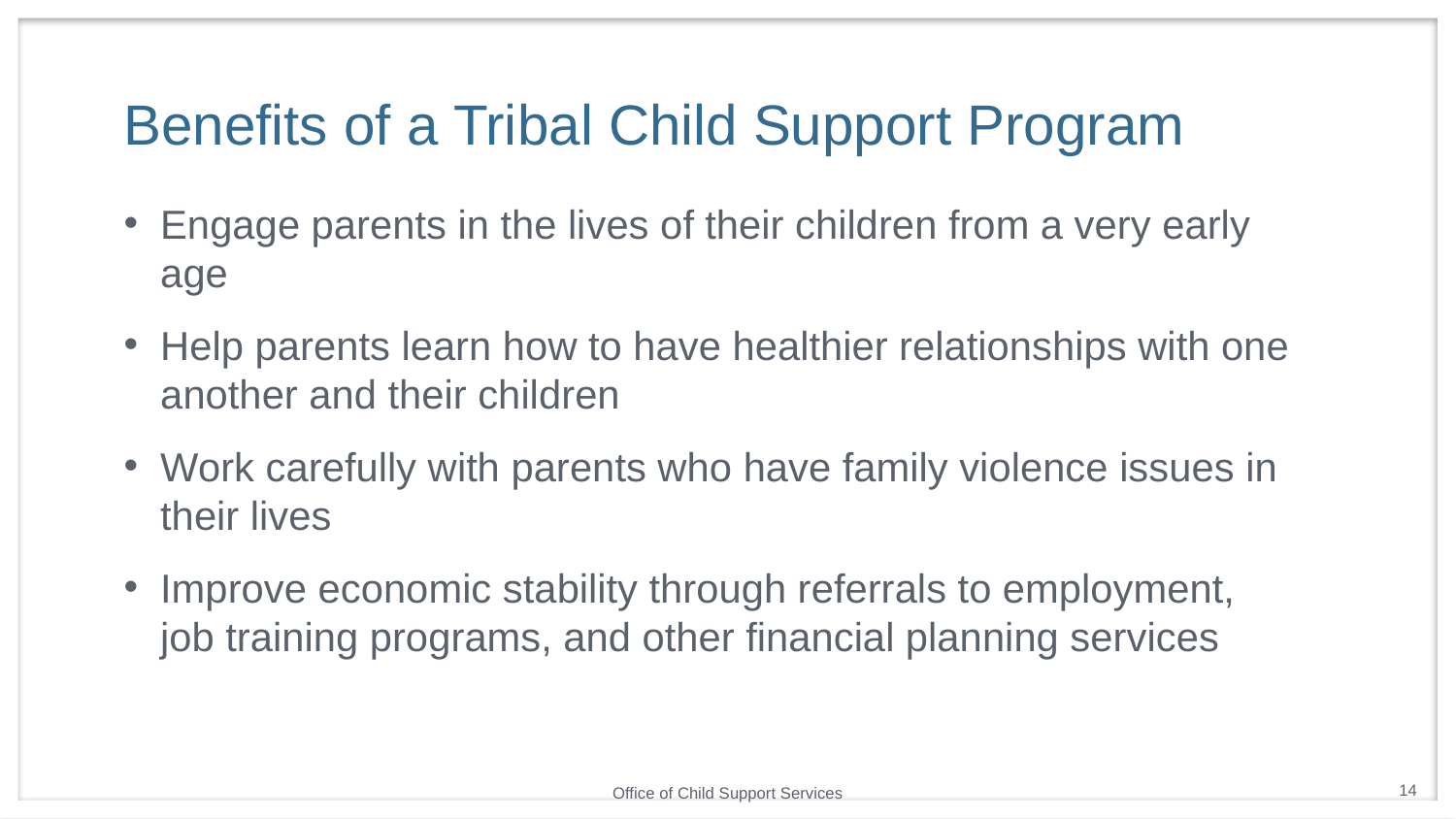

# Benefits of a Tribal Child Support Program
Engage parents in the lives of their children from a very early age
Help parents learn how to have healthier relationships with one another and their children
Work carefully with parents who have family violence issues in their lives
Improve economic stability through referrals to employment, job training programs, and other financial planning services

14